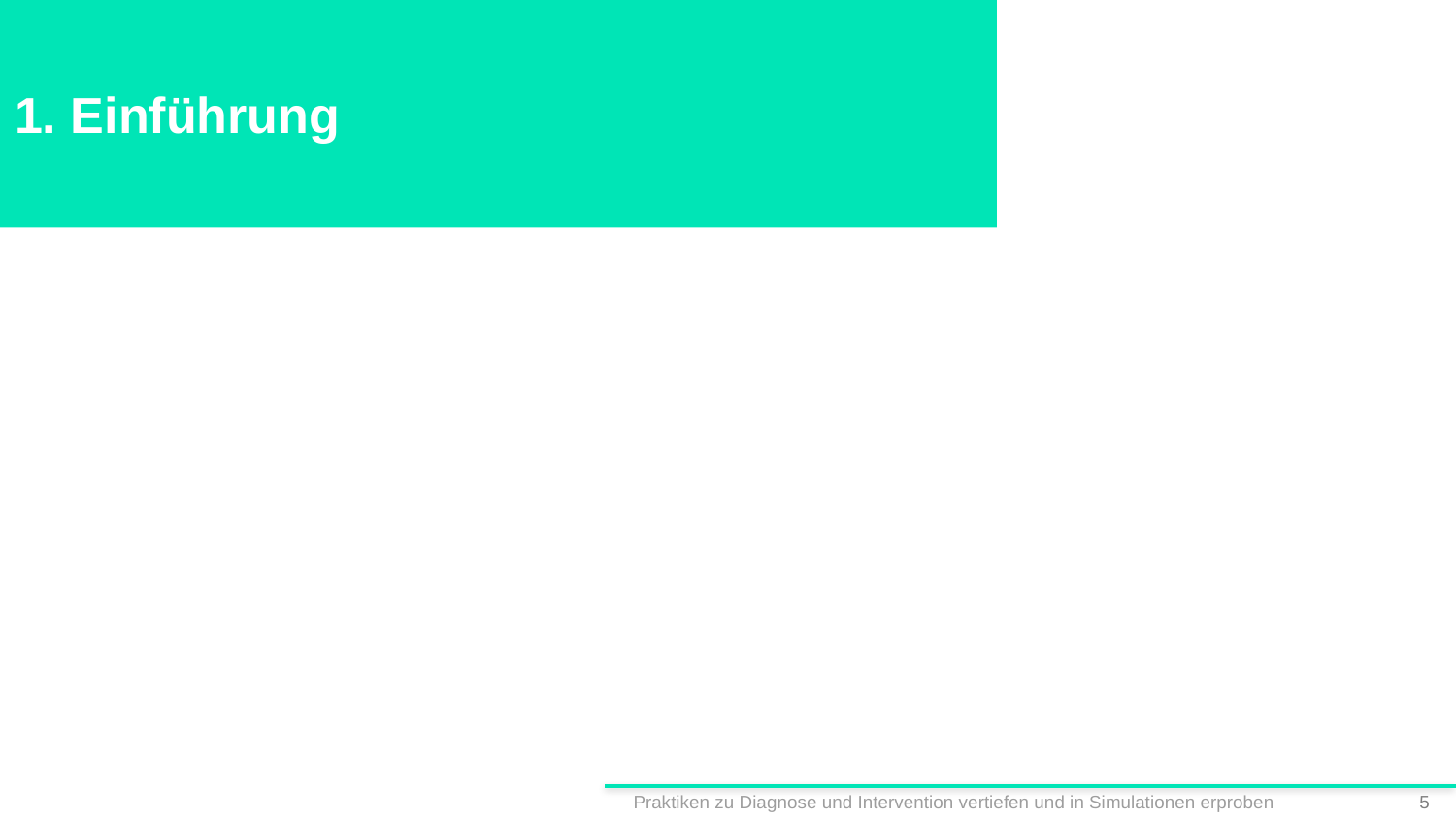

# 1. Einführung
Praktiken zu Diagnose und Intervention vertiefen und in Simulationen erproben
5